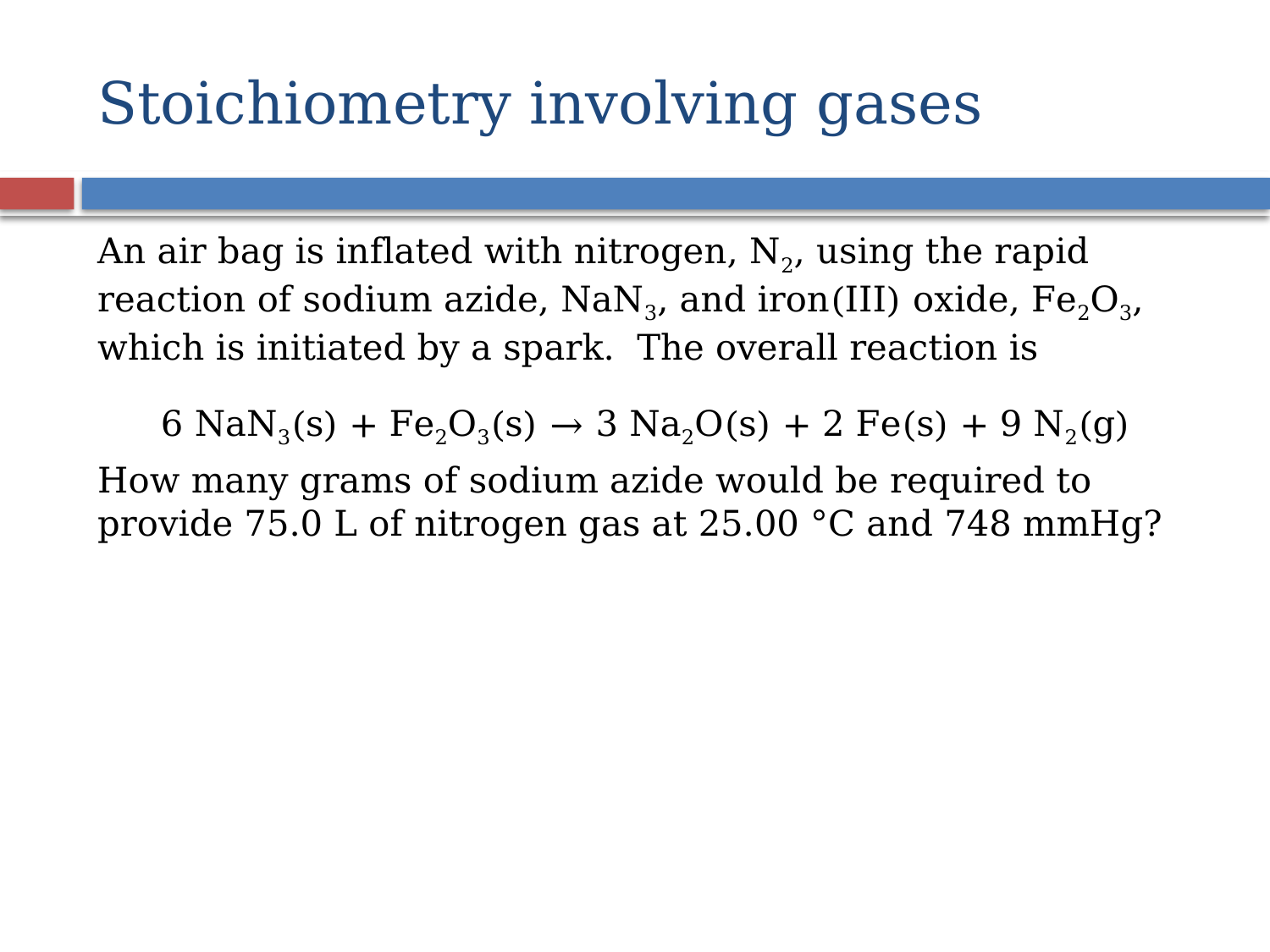

# Stoichiometry involving gases
An air bag is inflated with nitrogen, N2, using the rapid reaction of sodium azide, NaN3, and iron(III) oxide, Fe2O3, which is initiated by a spark.  The overall reaction is
6 NaN3(s) + Fe2O3(s) → 3 Na2O(s) + 2 Fe(s) + 9 N2(g)
How many grams of sodium azide would be required to provide 75.0 L of nitrogen gas at 25.00 °C and 748 mmHg?